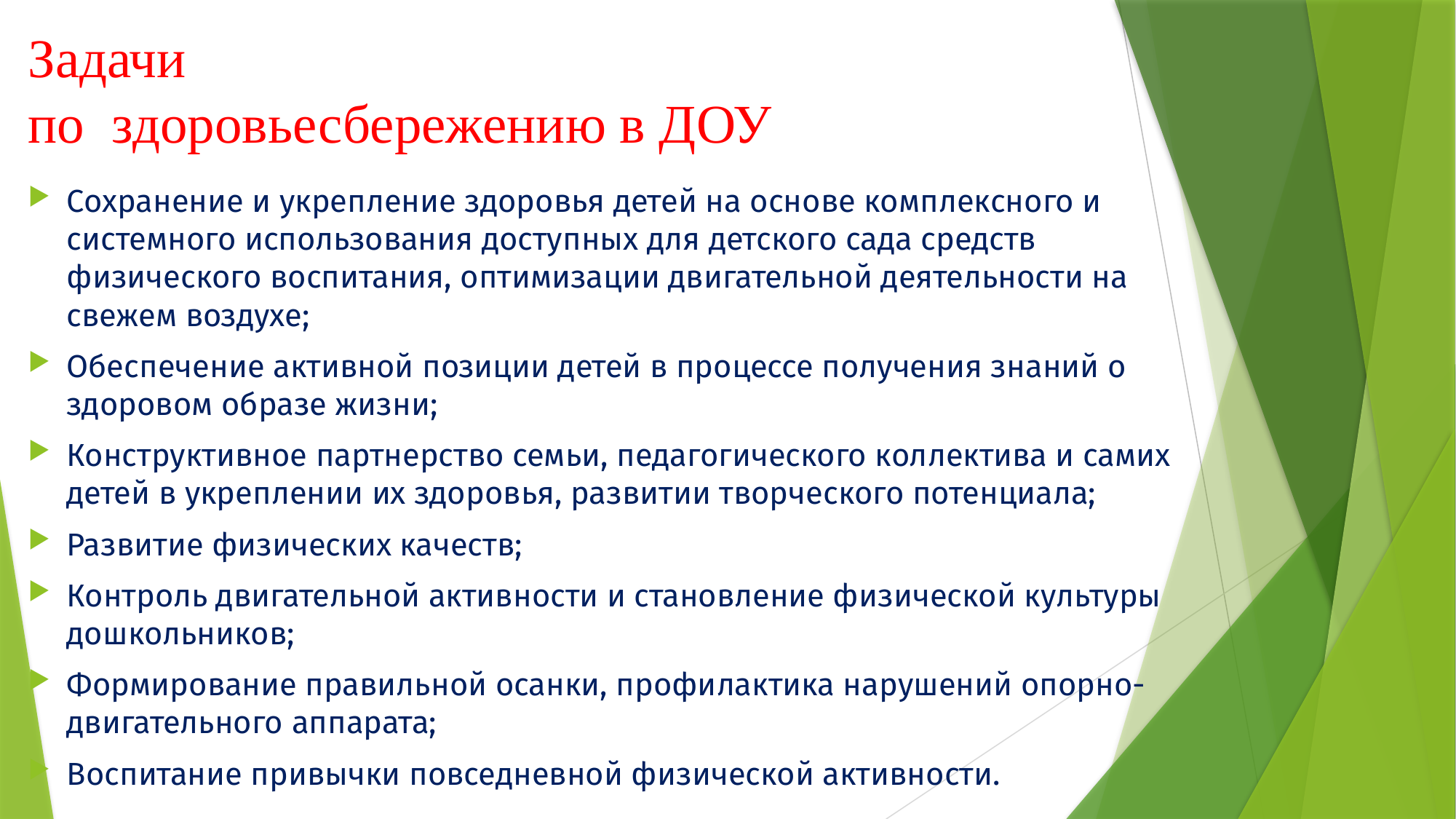

# Задачи по  здоровьесбережению в ДОУ
Сохранение и укрепление здоровья детей на основе комплексного и системного использования доступных для детского сада средств физического воспитания, оптимизации двигательной деятельности на свежем воздухе;
Обеспечение активной позиции детей в процессе получения знаний о здоровом образе жизни;
Конструктивное партнерство семьи, педагогического коллектива и самих детей в укреплении их здоровья, развитии творческого потенциала;
Развитие физических качеств;
Контроль двигательной активности и становление физической культуры дошкольников;
Формирование правильной осанки, профилактика нарушений опорно-двигательного аппарата;
Воспитание привычки повседневной физической активности.